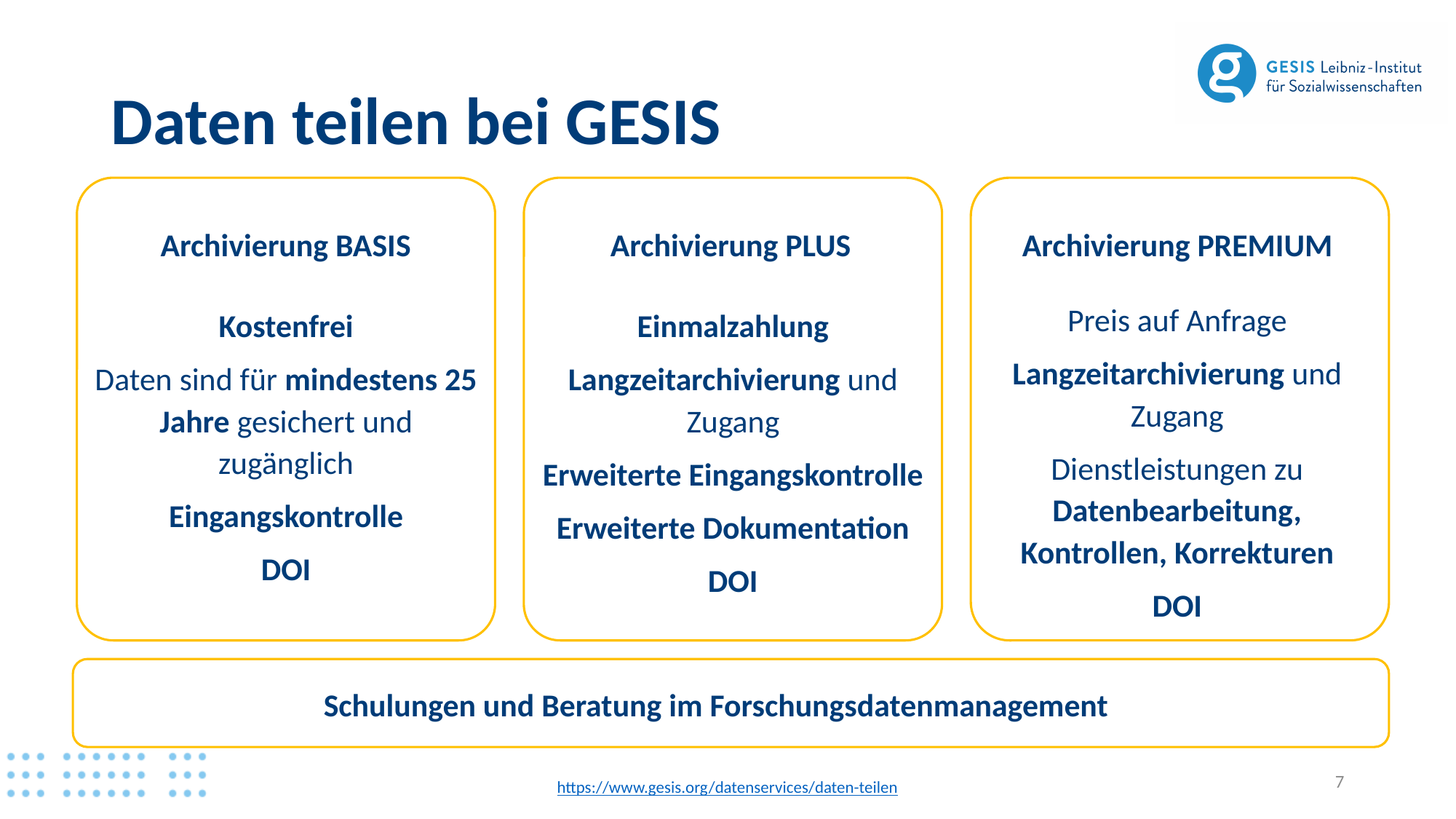

# Daten teilen bei GESIS

Archivierung PREMIUM
Archivierung BASIS
Archivierung PLUS
Preis auf Anfrage
Langzeitarchivierung und Zugang
Dienstleistungen zu Datenbearbeitung, Kontrollen, Korrekturen
DOI
Kostenfrei
Daten sind für mindestens 25 Jahre gesichert und zugänglich
Eingangskontrolle
DOI
Einmalzahlung
Langzeitarchivierung und Zugang
Erweiterte Eingangskontrolle
Erweiterte Dokumentation
DOI

Schulungen und Beratung im Forschungsdatenmanagement
7
https://www.gesis.org/datenservices/daten-teilen